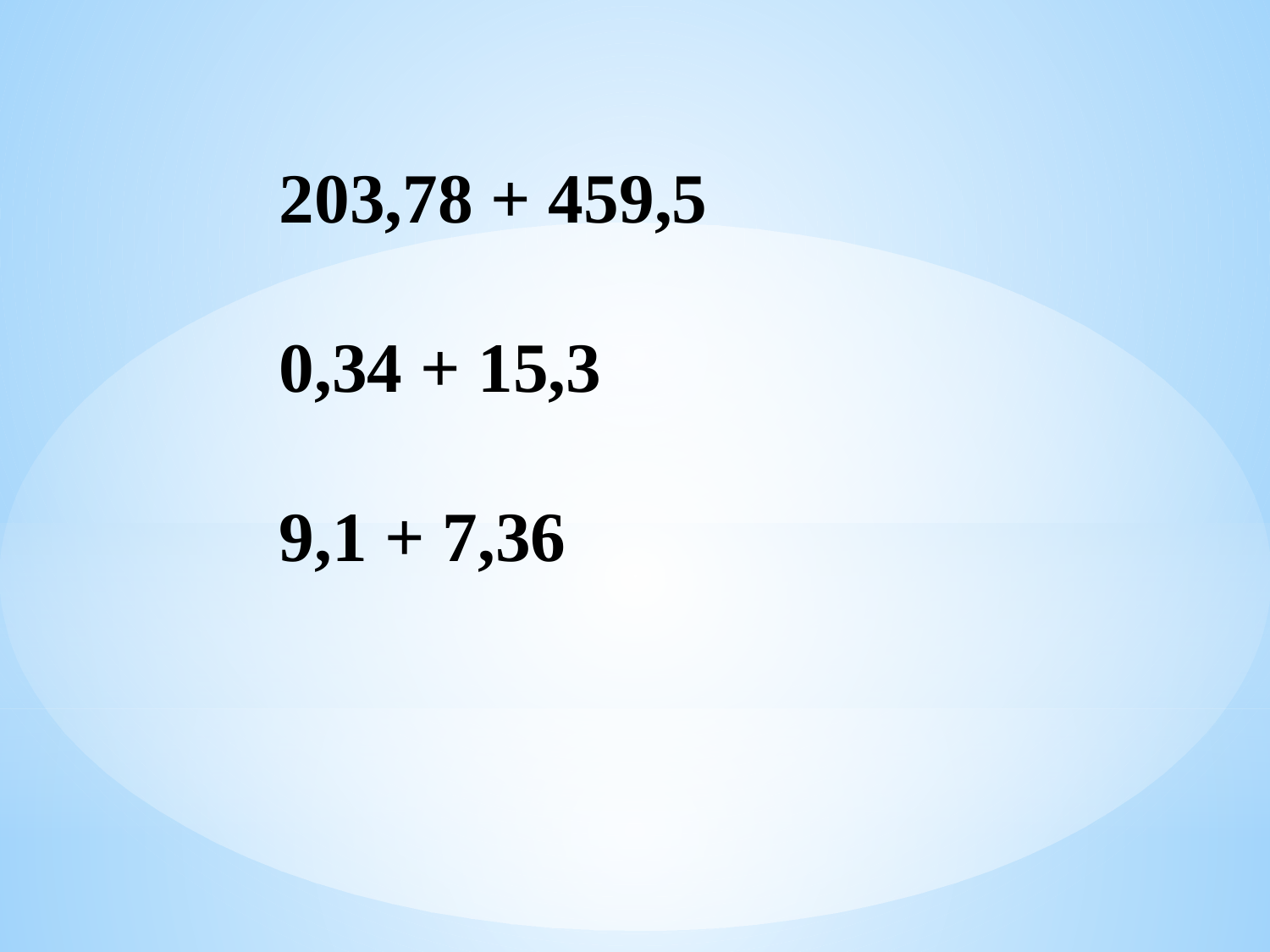

203,78 + 459,5

0,34 + 15,3

9,1 + 7,36